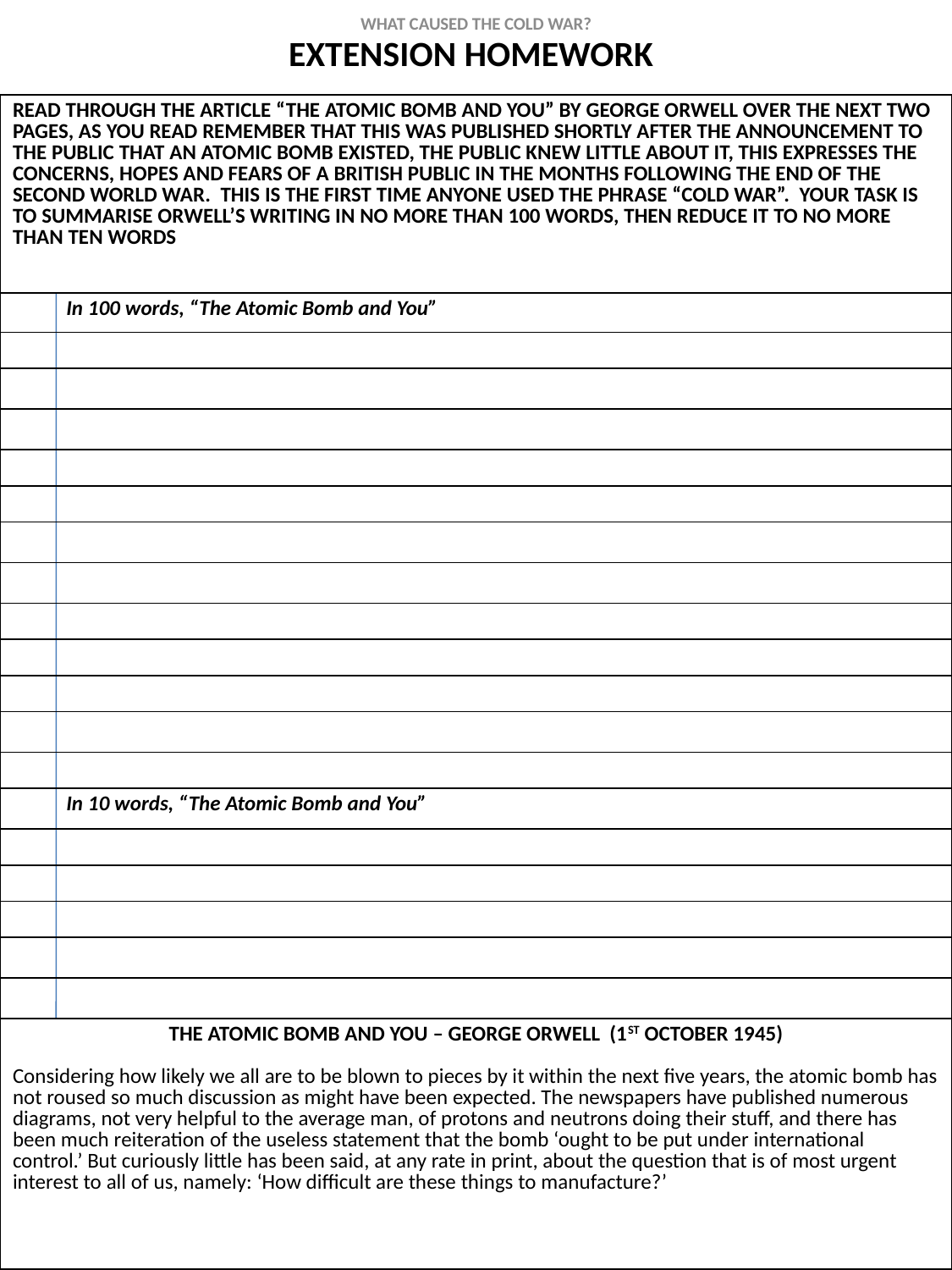

WHAT CAUSED THE COLD WAR?
EXTENSION HOMEWORK
| READ THROUGH THE ARTICLE “THE ATOMIC BOMB AND YOU” BY GEORGE ORWELL OVER THE NEXT TWO PAGES, AS YOU READ REMEMBER THAT THIS WAS PUBLISHED SHORTLY AFTER THE ANNOUNCEMENT TO THE PUBLIC THAT AN ATOMIC BOMB EXISTED, THE PUBLIC KNEW LITTLE ABOUT IT, THIS EXPRESSES THE CONCERNS, HOPES AND FEARS OF A BRITISH PUBLIC IN THE MONTHS FOLLOWING THE END OF THE SECOND WORLD WAR. THIS IS THE FIRST TIME ANYONE USED THE PHRASE “COLD WAR”. YOUR TASK IS TO SUMMARISE ORWELL’S WRITING IN NO MORE THAN 100 WORDS, THEN REDUCE IT TO NO MORE THAN TEN WORDS |
| --- |
| In 100 words, “The Atomic Bomb and You” |
|  |
|  |
|  |
|  |
|  |
|  |
|  |
|  |
|  |
|  |
|  |
|  |
| In 10 words, “The Atomic Bomb and You” |
|  |
|  |
|  |
|  |
|  |
| THE ATOMIC BOMB AND YOU – GEORGE ORWELL (1ST OCTOBER 1945) Considering how likely we all are to be blown to pieces by it within the next five years, the atomic bomb has not roused so much discussion as might have been expected. The newspapers have published numerous diagrams, not very helpful to the average man, of protons and neutrons doing their stuff, and there has been much reiteration of the useless statement that the bomb ‘ought to be put under international control.’ But curiously little has been said, at any rate in print, about the question that is of most urgent interest to all of us, namely: ‘How difficult are these things to manufacture?’ |
14